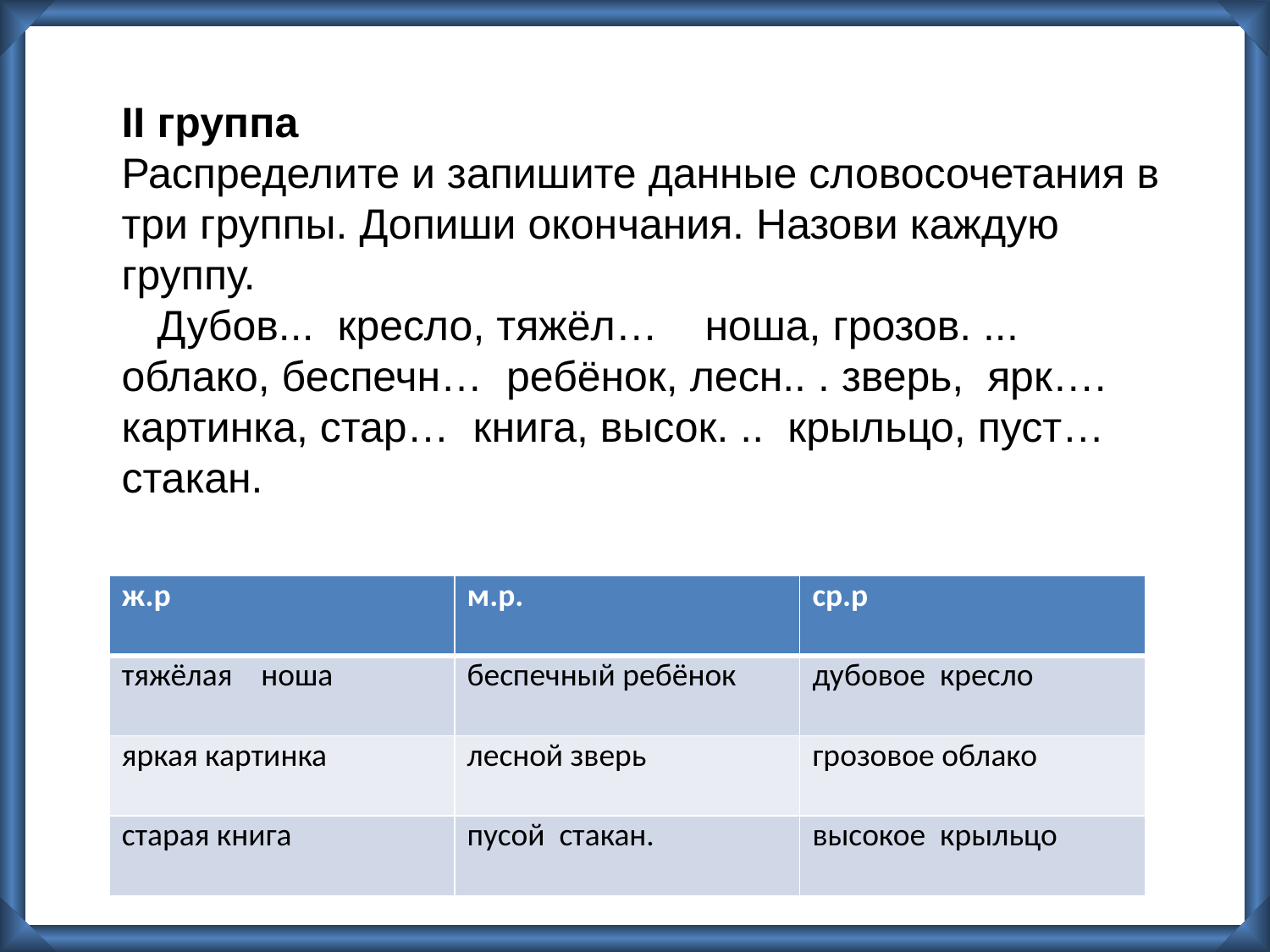

II группа
Распределите и запишите данные словосочетания в три группы. Допиши окончания. Назови каждую группу.
   Дубов...  кресло, тяжёл…    ноша, грозов. ... облако, беспечн…  ребёнок, лесн.. . зверь,  ярк…. картинка, стар…  книга, высок. ..  крыльцо, пуст…  стакан.

| ж.р | м.р. | ср.р |
| --- | --- | --- |
| тяжёлая ноша | беспечный ребёнок | дубовое кресло |
| яркая картинка | лесной зверь | грозовое облако |
| старая книга | пусой стакан. | высокое крыльцо |